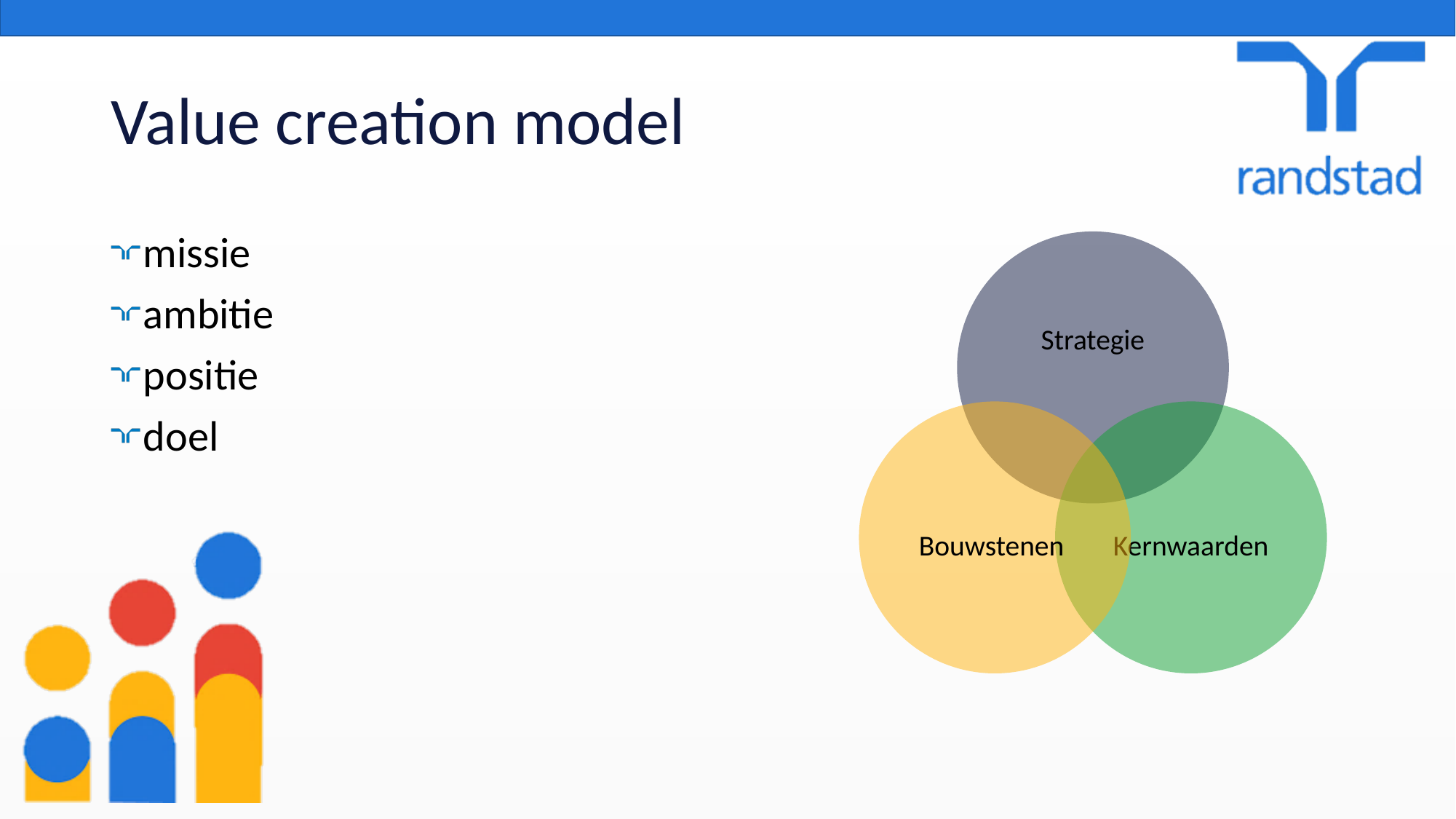

# Value creation model
missie
ambitie
positie
doel

Strategie
Kernwaarden
Bouwstenen